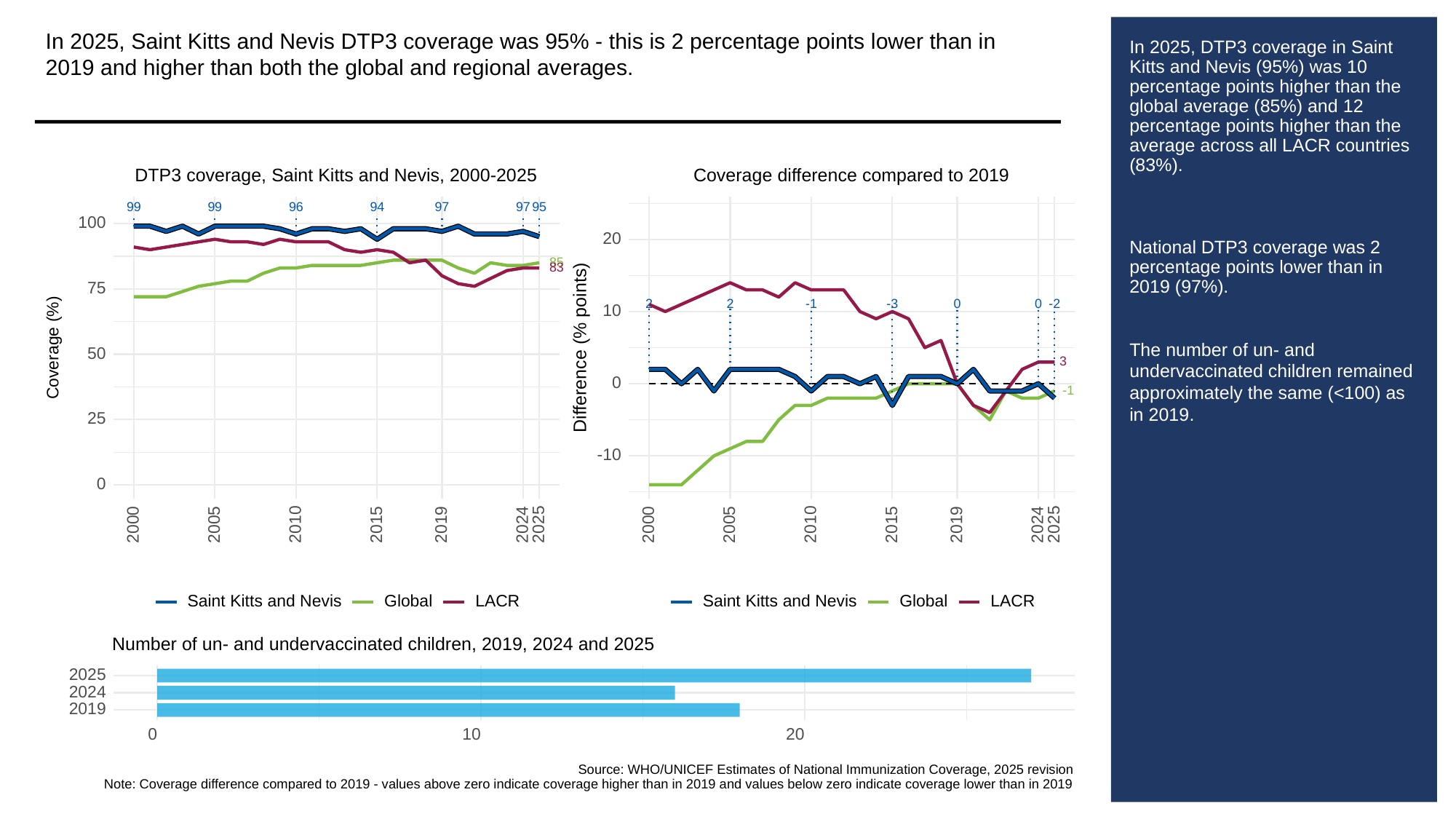

In 2025, Saint Kitts and Nevis DTP3 coverage was 95% - this is 2 percentage points lower than in 2019 and higher than both the global and regional averages.
# In 2025, DTP3 coverage in Saint Kitts and Nevis (95%) was 10 percentage points higher than the global average (85%) and 12 percentage points higher than the average across all LACR countries (83%).

National DTP3 coverage was 2 percentage points lower than in 2019 (97%).

The number of un- and undervaccinated children remained approximately the same (<100) as in 2019.

DTP3 coverage, Saint Kitts and Nevis, 2000-2025
Coverage difference compared to 2019

99
99
96
94
97
97
95

100

20

85

83

75

-3
0
0
2
2
-1
-2
10

Difference (% points)
Coverage (%)

50

3

0

-1

25

-10

0

2000
2005
2010
2015
2019
2024
2025
2000
2005
2010
2015
2019
2024
2025
Saint Kitts and Nevis
Global
LACR
Saint Kitts and Nevis
Global
LACR

Number of un- and undervaccinated children, 2019, 2024 and 2025

2025

2024

2019

0
10
20
Source: WHO/UNICEF Estimates of National Immunization Coverage, 2025 revision
Note: Coverage difference compared to 2019 - values above zero indicate coverage higher than in 2019 and values below zero indicate coverage lower than in 2019